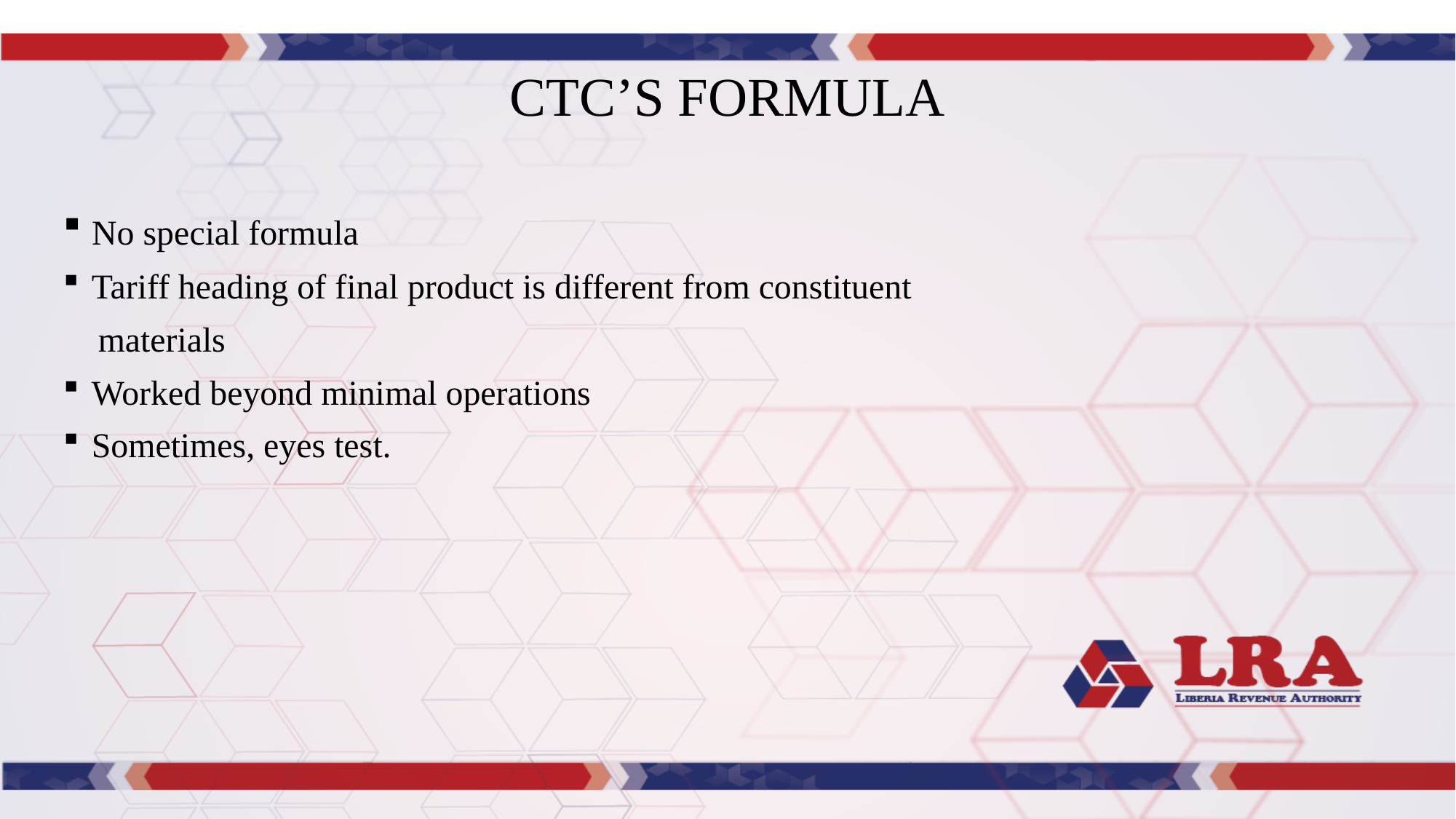

# CTC’S FORMULA
 No special formula
 Tariff heading of final product is different from constituent
    materials
 Worked beyond minimal operations
 Sometimes, eyes test.